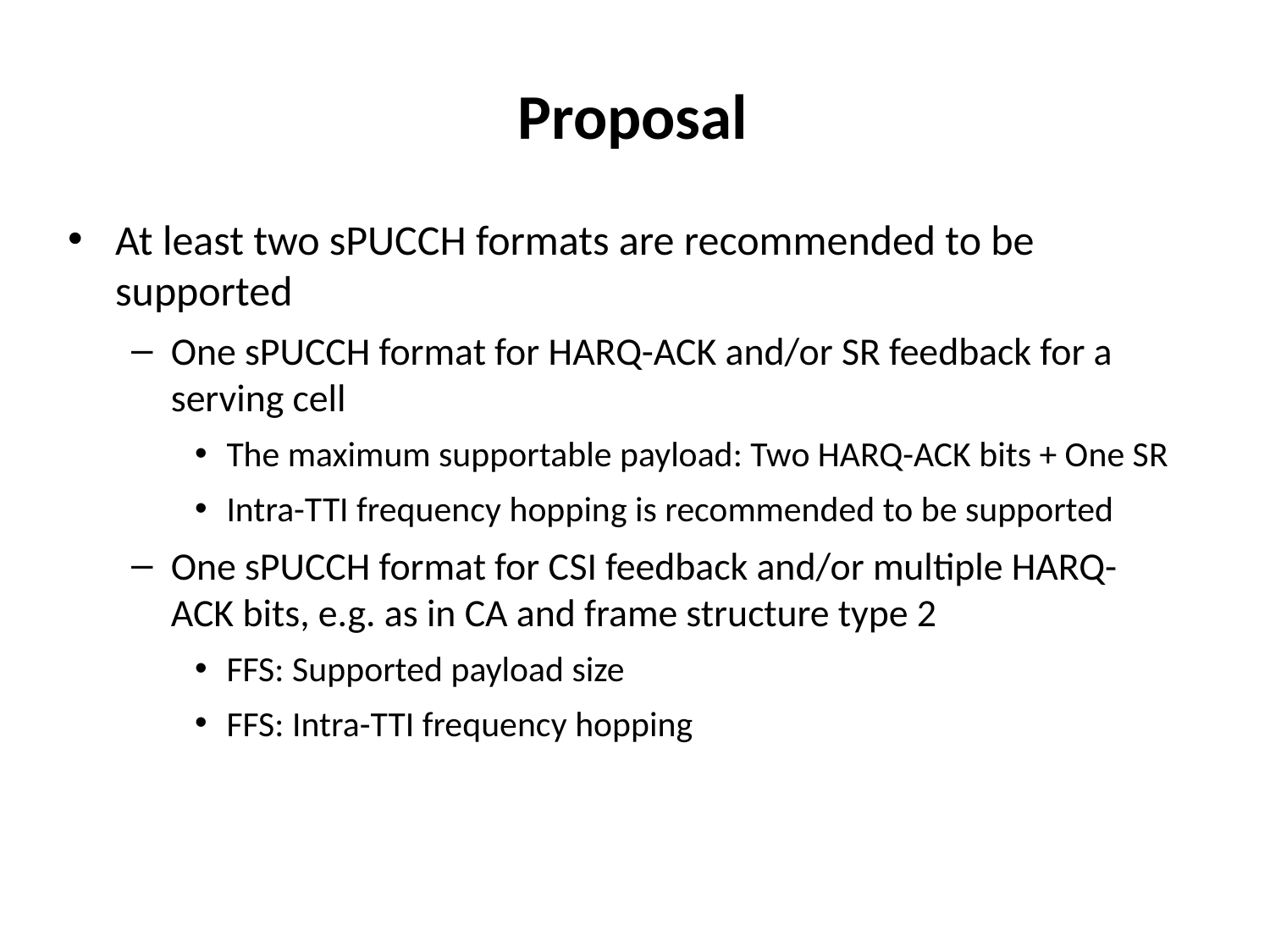

Proposal
At least two sPUCCH formats are recommended to be supported
One sPUCCH format for HARQ-ACK and/or SR feedback for a serving cell
The maximum supportable payload: Two HARQ-ACK bits + One SR
Intra-TTI frequency hopping is recommended to be supported
One sPUCCH format for CSI feedback and/or multiple HARQ-ACK bits, e.g. as in CA and frame structure type 2
FFS: Supported payload size
FFS: Intra-TTI frequency hopping